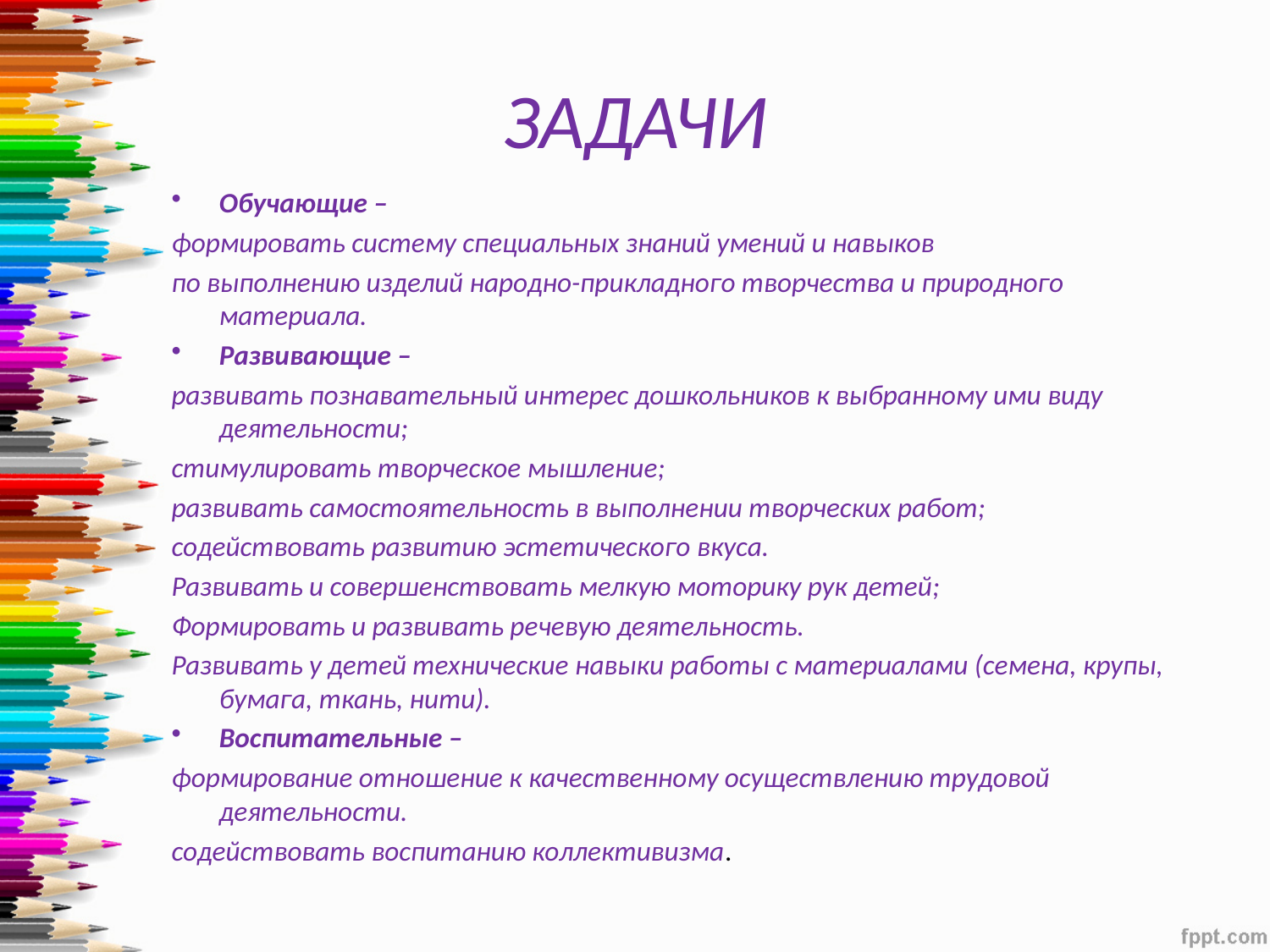

# ЗАДАЧИ
Обучающие –
формировать систему специальных знаний умений и навыков
по выполнению изделий народно-прикладного творчества и природного материала.
Развивающие –
развивать познавательный интерес дошкольников к выбранному ими виду деятельности;
стимулировать творческое мышление;
развивать самостоятельность в выполнении творческих работ;
содействовать развитию эстетического вкуса.
Развивать и совершенствовать мелкую моторику рук детей;
Формировать и развивать речевую деятельность.
Развивать у детей технические навыки работы с материалами (семена, крупы, бумага, ткань, нити).
Воспитательные –
формирование отношение к качественному осуществлению трудовой деятельности.
содействовать воспитанию коллективизма.